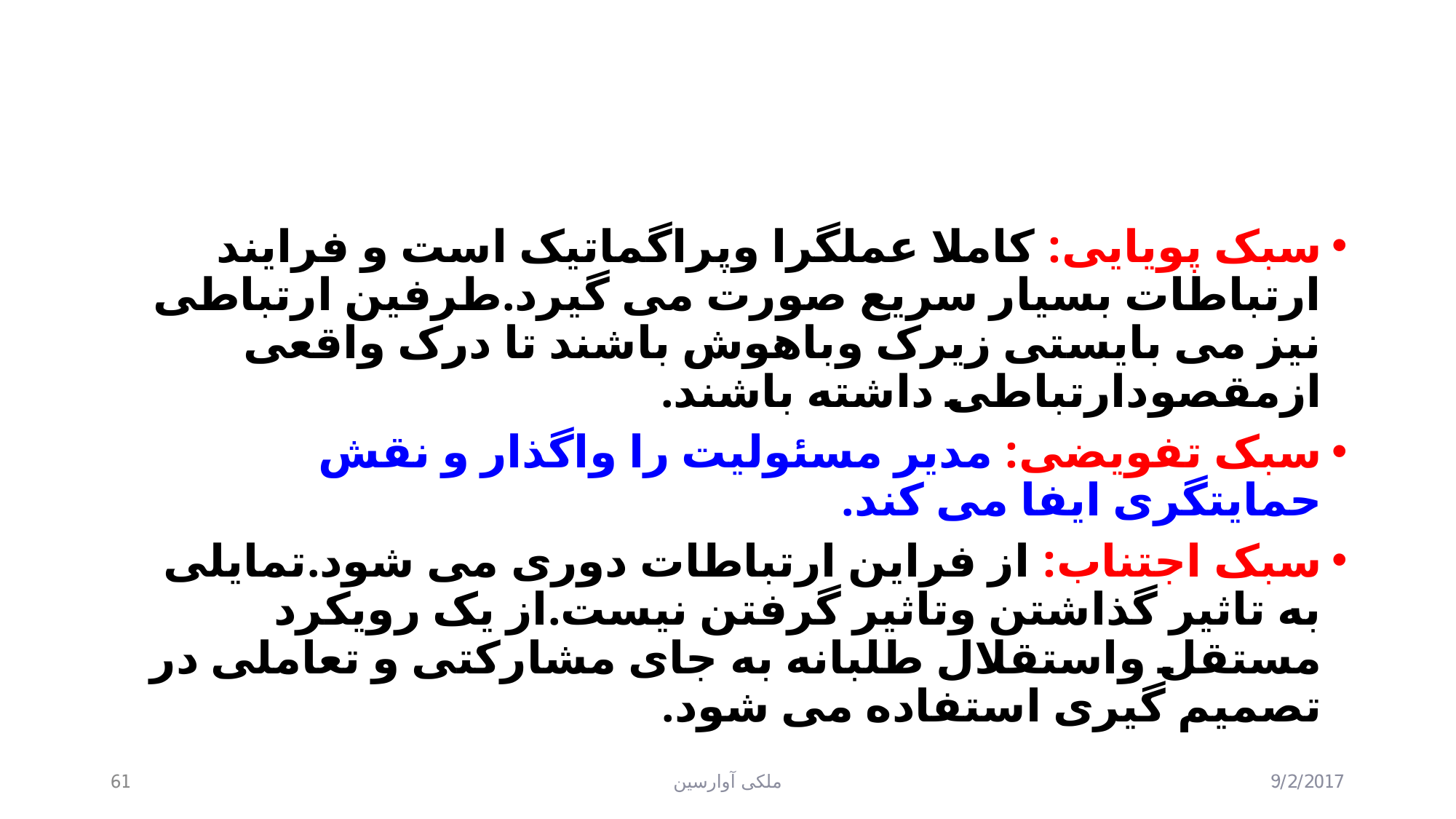

#
سبک پویایی: کاملا عملگرا وپراگماتیک است و فرایند ارتباطات بسیار سریع صورت می گیرد.طرفین ارتباطی نیز می بایستی زیرک وباهوش باشند تا درک واقعی ازمقصودارتباطی داشته باشند.
سبک تفویضی: مدیر مسئولیت را واگذار و نقش حمایتگری ایفا می کند.
سبک اجتناب: از فراین ارتباطات دوری می شود.تمایلی به تاثیر گذاشتن وتاثیر گرفتن نیست.از یک رویکرد مستقل واستقلال طلبانه به جای مشارکتی و تعاملی در تصمیم گیری استفاده می شود.

61
ملکی آوارسین
9/2/2017